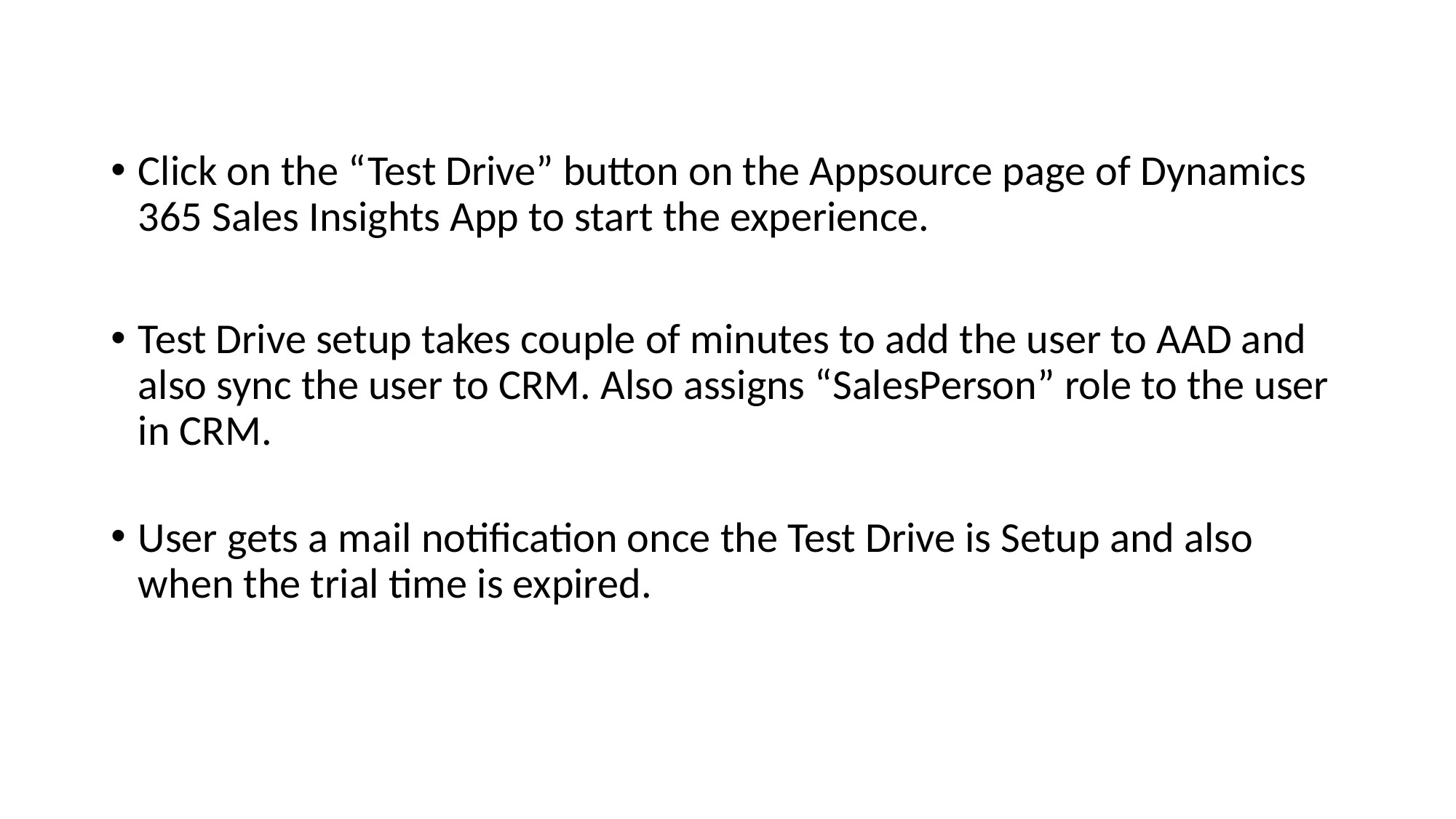

Click on the “Test Drive” button on the Appsource page of Dynamics 365 Sales Insights App to start the experience.

Test Drive setup takes couple of minutes to add the user to AAD and also sync the user to CRM. Also assigns “SalesPerson” role to the user in CRM.
User gets a mail notification once the Test Drive is Setup and also when the trial time is expired.